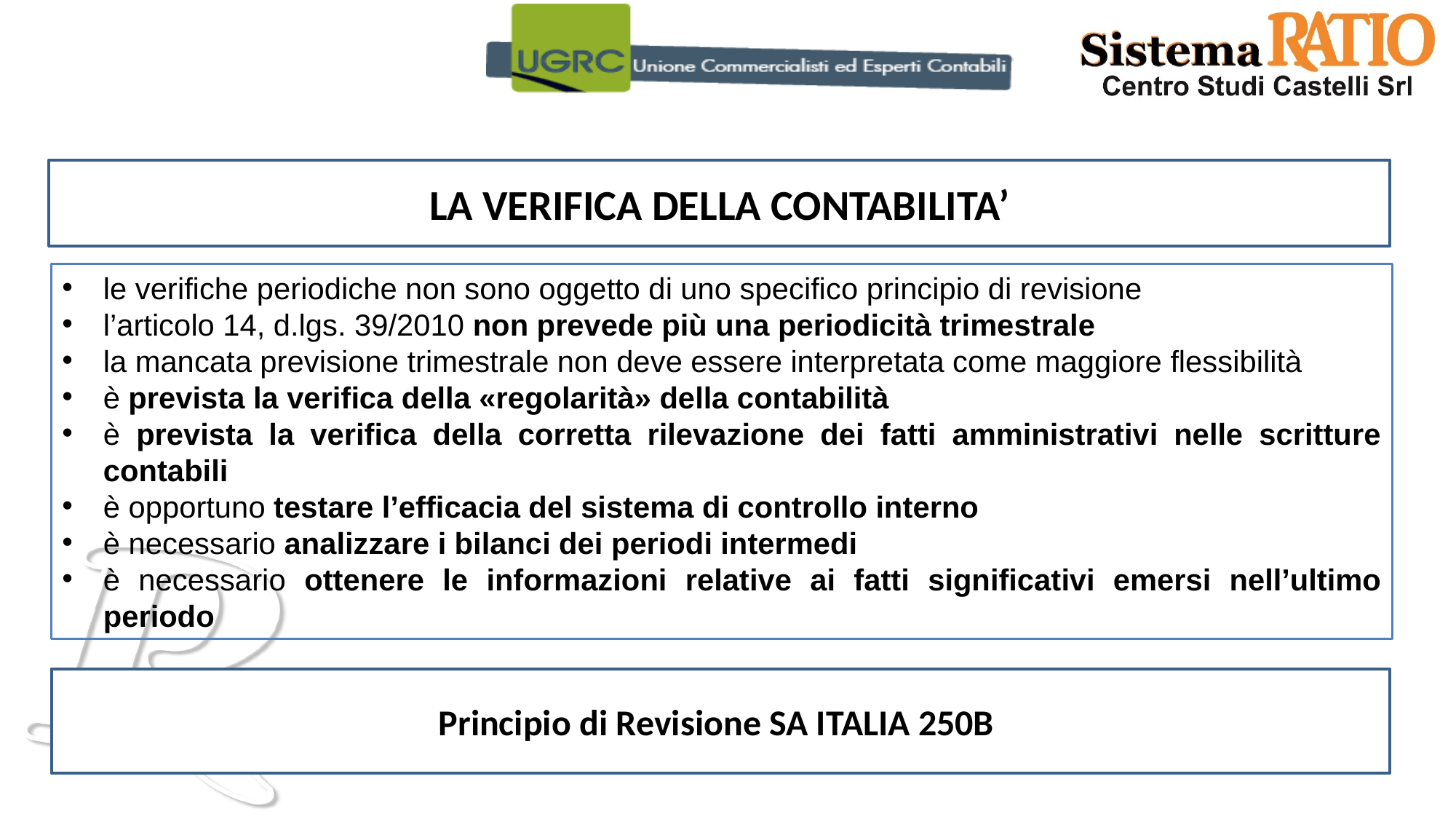

LA VERIFICA DELLA CONTABILITA’
le verifiche periodiche non sono oggetto di uno specifico principio di revisione
l’articolo 14, d.lgs. 39/2010 non prevede più una periodicità trimestrale
la mancata previsione trimestrale non deve essere interpretata come maggiore flessibilità
è prevista la verifica della «regolarità» della contabilità
è prevista la verifica della corretta rilevazione dei fatti amministrativi nelle scritture contabili
è opportuno testare l’efficacia del sistema di controllo interno
è necessario analizzare i bilanci dei periodi intermedi
è necessario ottenere le informazioni relative ai fatti significativi emersi nell’ultimo periodo
Principio di Revisione SA ITALIA 250B